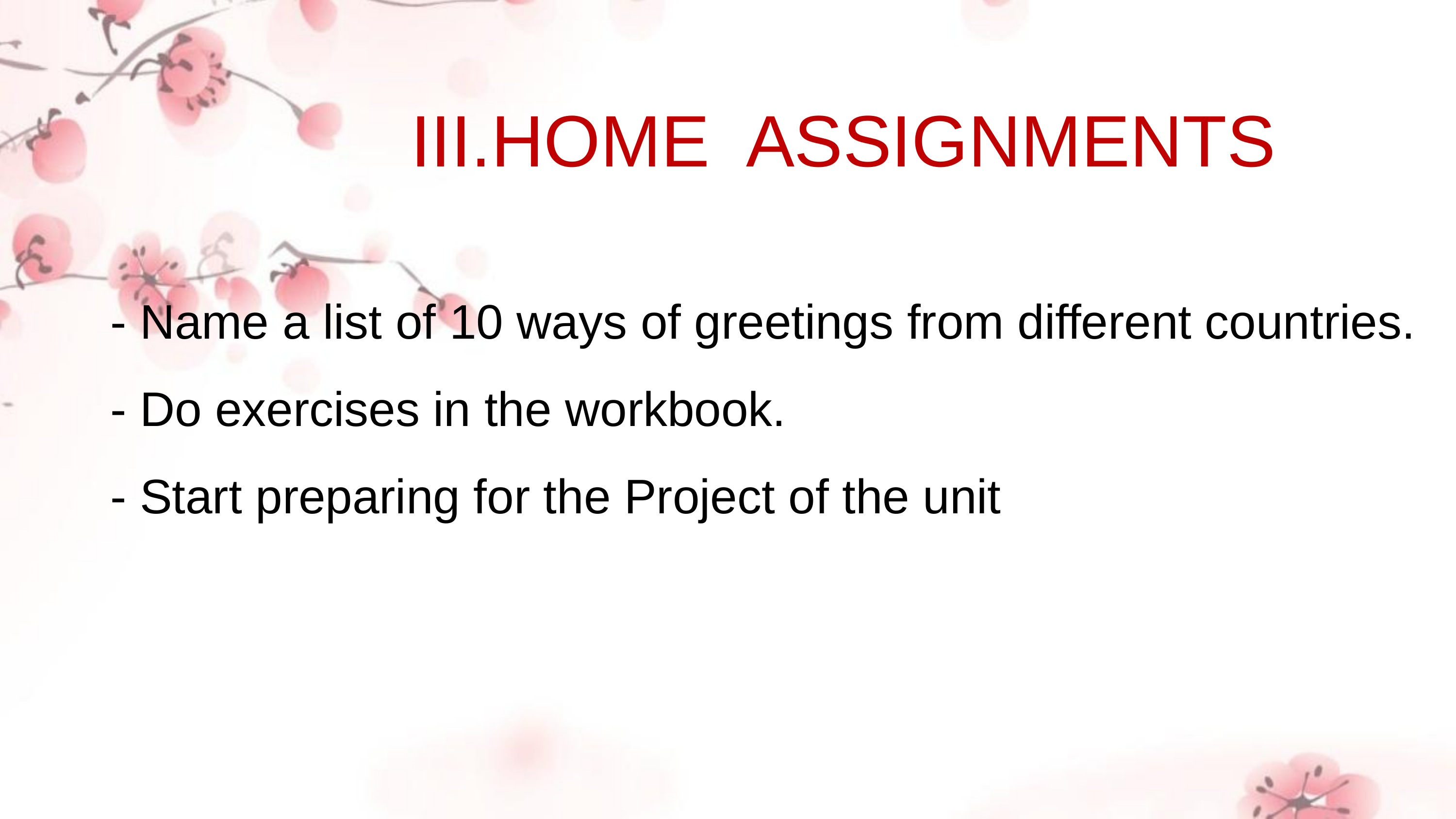

III.HOME  ASSIGNMENTS
- Name a list of 10 ways of greetings from different countries.
- Do exercises in the workbook.
- Start preparing for the Project of the unit